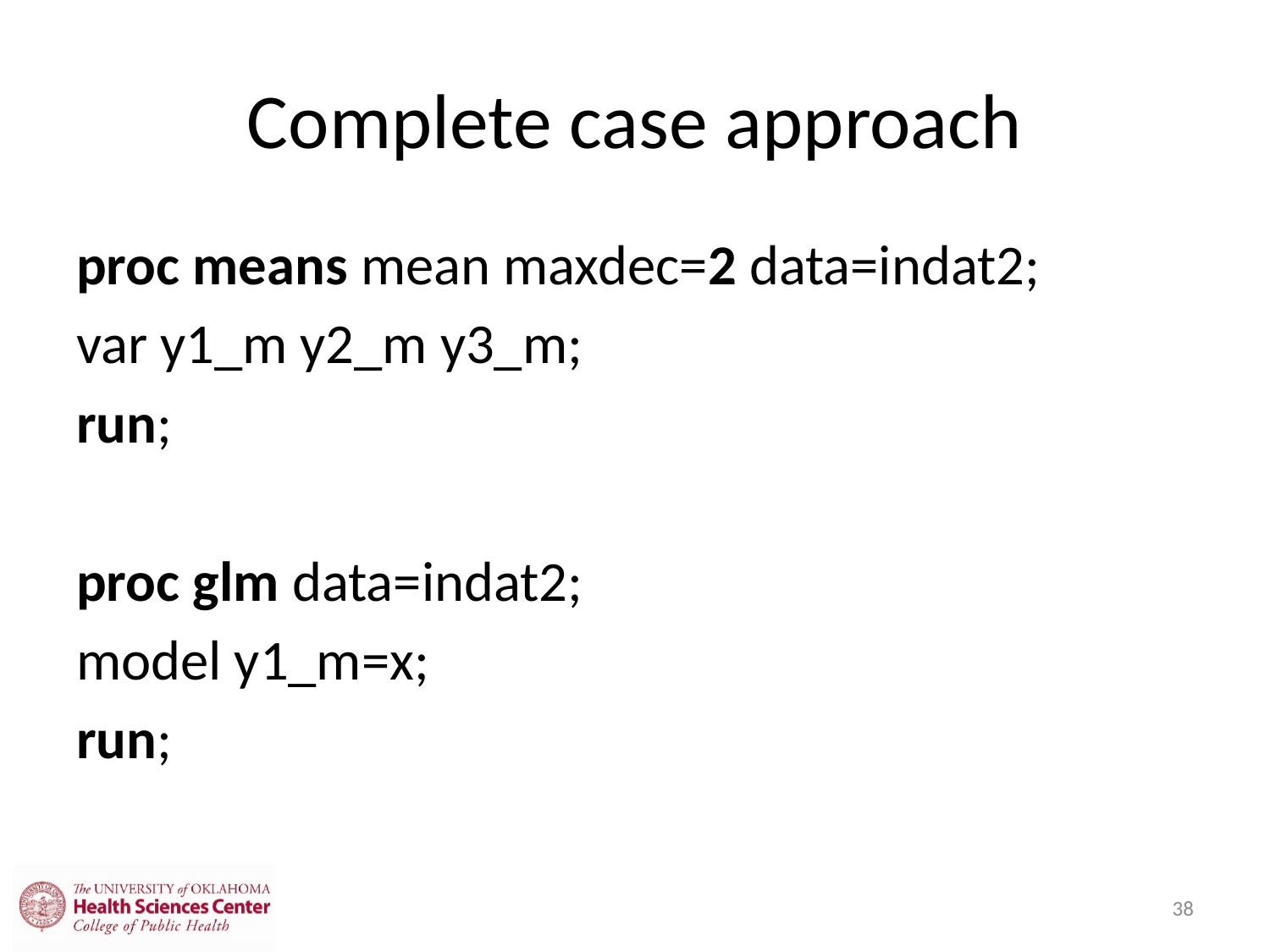

# Complete case approach
proc means mean maxdec=2 data=indat2;
var y1_m y2_m y3_m;
run;

proc glm data=indat2;
model y1_m=x;
run;
38